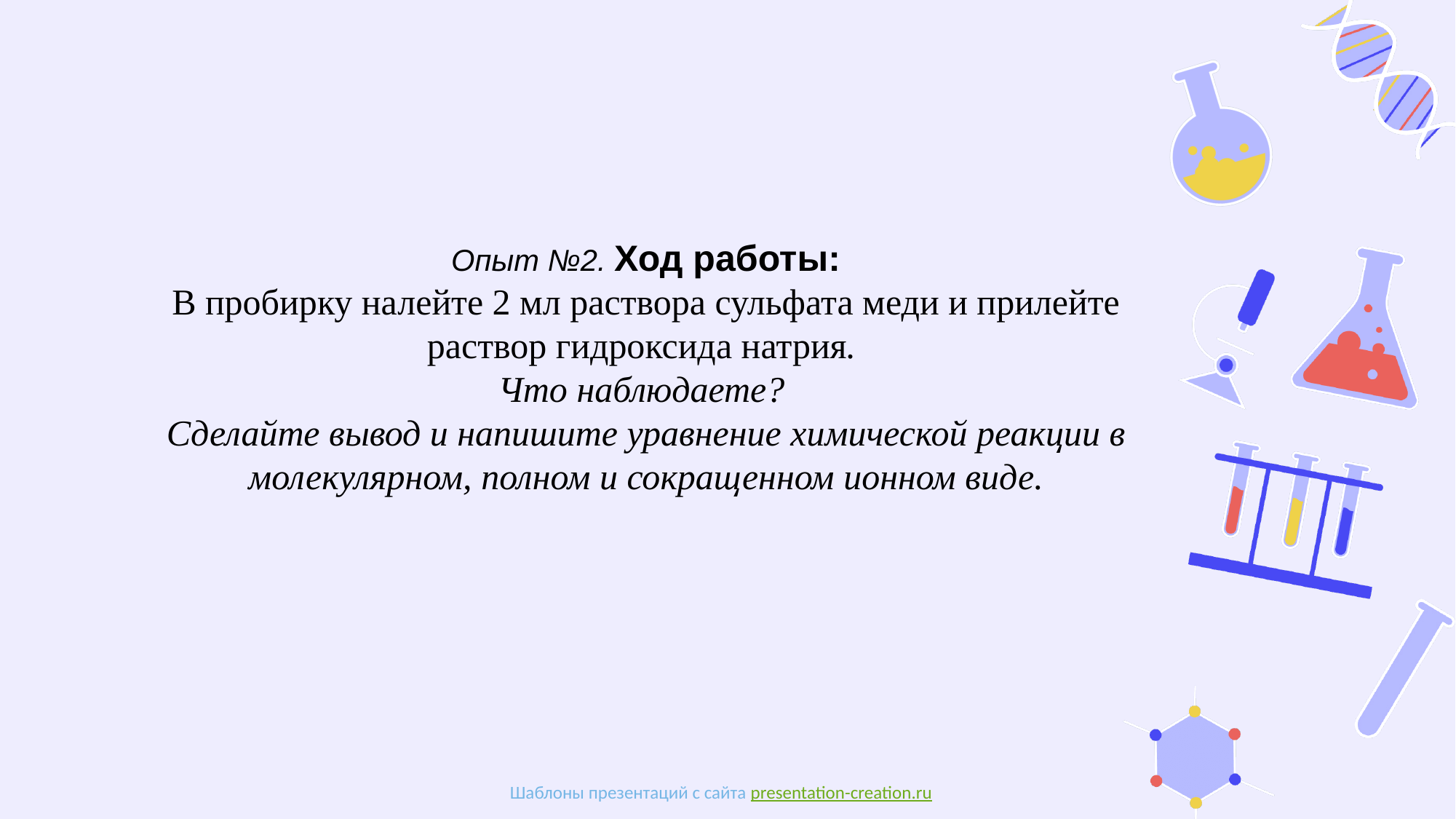

# Опыт №2. Ход работы: В пробирку налейте 2 мл раствора сульфата меди и прилейте раствор гидроксида натрия. Что наблюдаете? Сделайте вывод и напишите уравнение химической реакции в молекулярном, полном и сокращенном ионном виде.

Шаблоны презентаций с сайта presentation-creation.ru